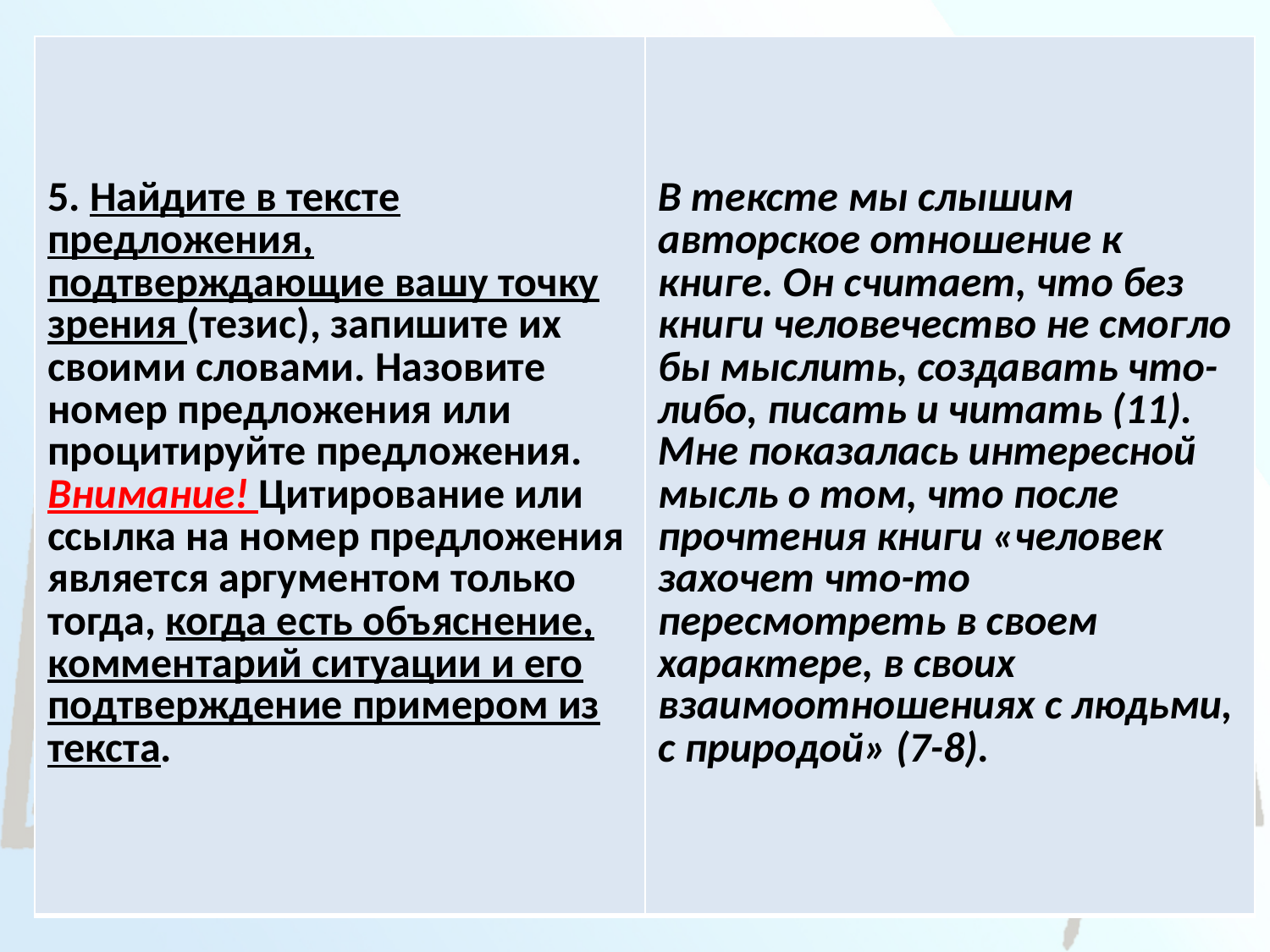

| 5. Найдите в тексте предложения, подтверждающие вашу точку зрения (тезис), запишите их своими словами. Назовите номер предложения или процитируйте предложения. Внимание! Цитирование или ссылка на номер предложения является аргументом только тогда, когда есть объяснение, комментарий ситуации и его подтверждение примером из текста. | В тексте мы слышим авторское отношение к книге. Он считает, что без книги человечество не смогло бы мыслить, создавать что-либо, писать и читать (11). Мне показалась интересной мысль о том, что после прочтения книги «человек захочет что-то пересмотреть в своем характере, в своих взаимоотношениях с людьми, с природой» (7-8). |
| --- | --- |